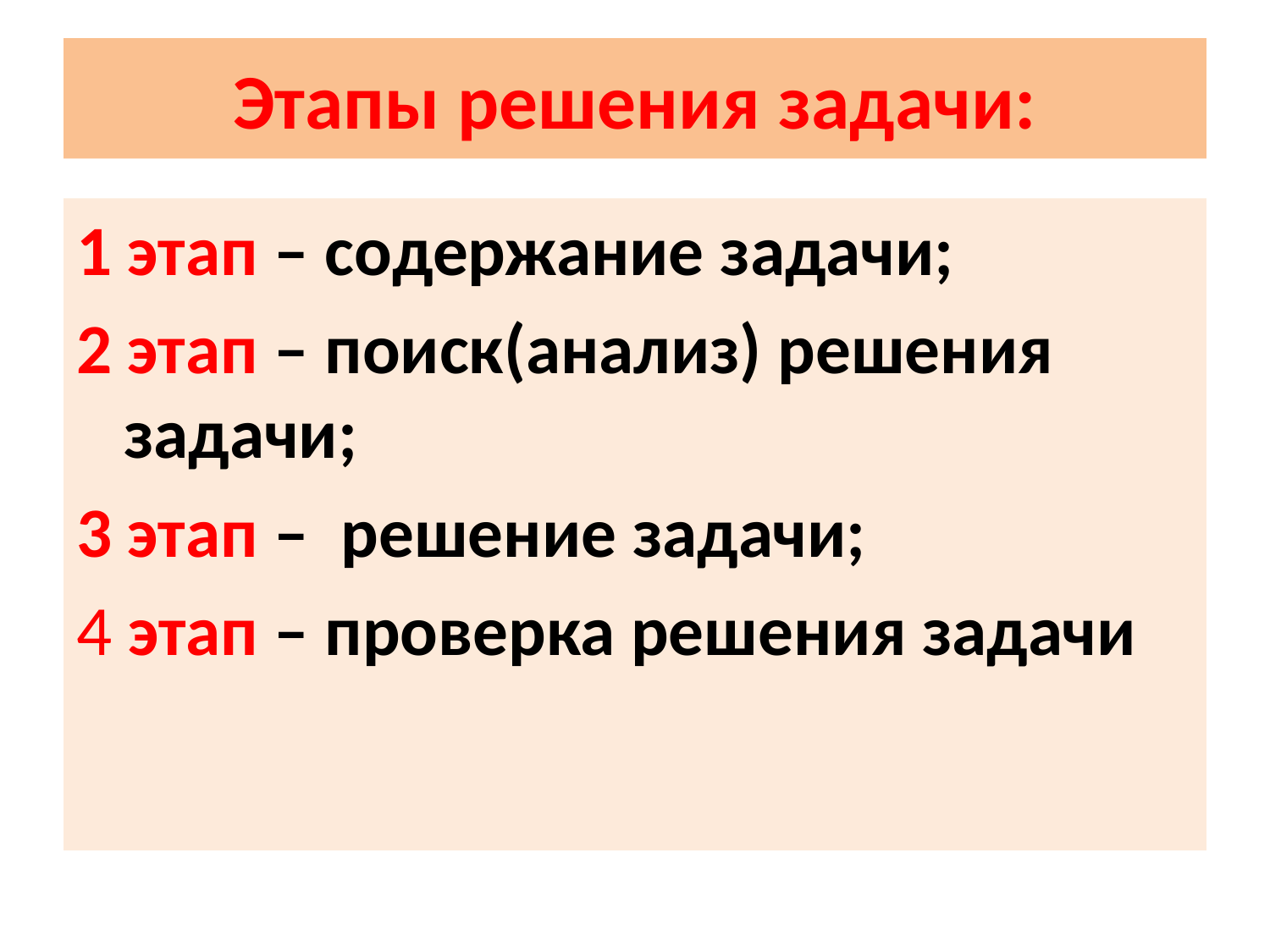

# Этапы решения задачи:
1 этап – содержание задачи;
2 этап – поиск(анализ) решения задачи;
3 этап –  решение задачи;
4 этап – проверка решения задачи